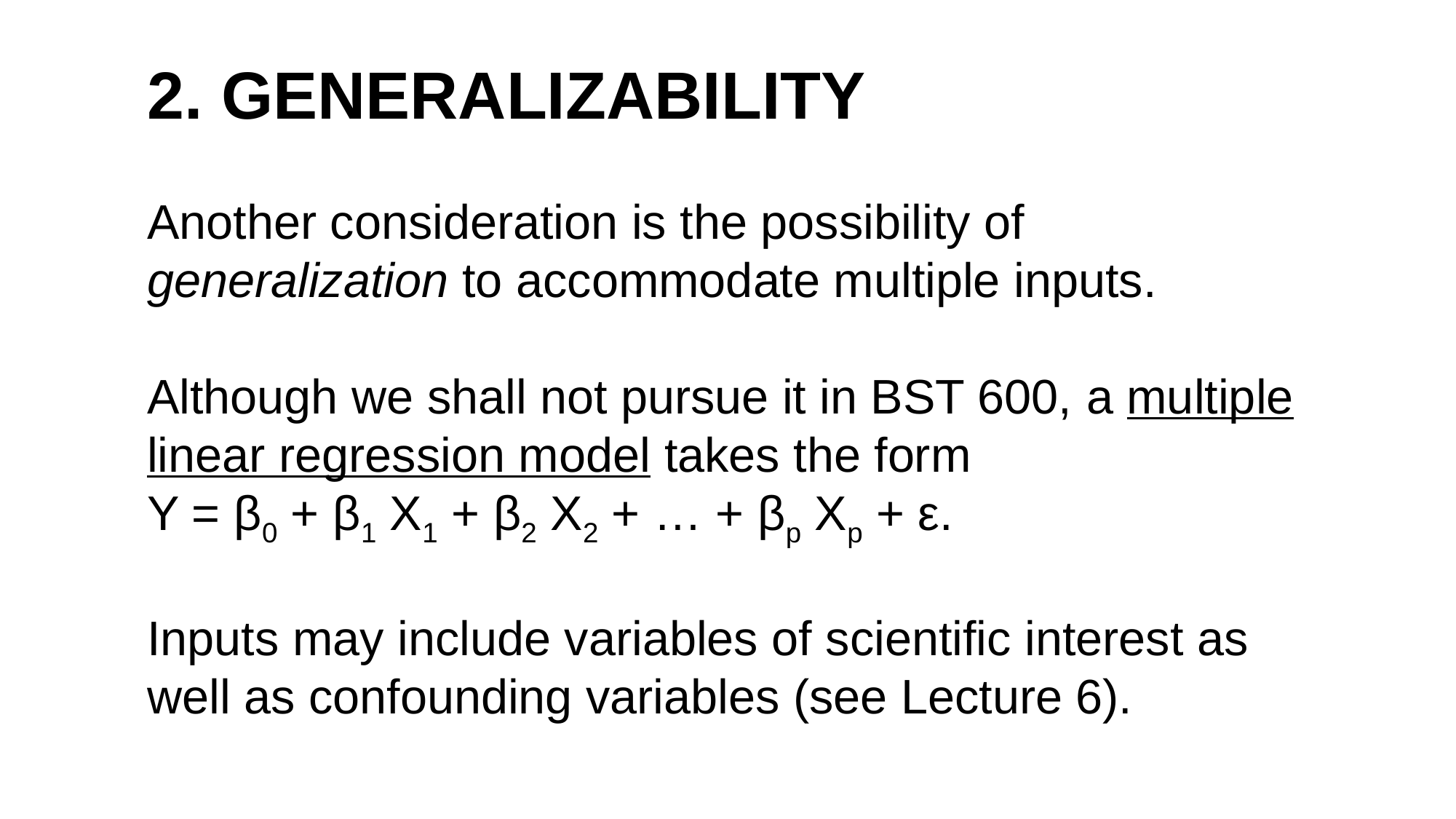

#
2. GENERALIZABILITY

Another consideration is the possibility of generalization to accommodate multiple inputs.

Although we shall not pursue it in BST 600, a multiple linear regression model takes the form
Y = β0 + β1 X1 + β2 X2 + … + βp Xp + ε.

Inputs may include variables of scientific interest as well as confounding variables (see Lecture 6).